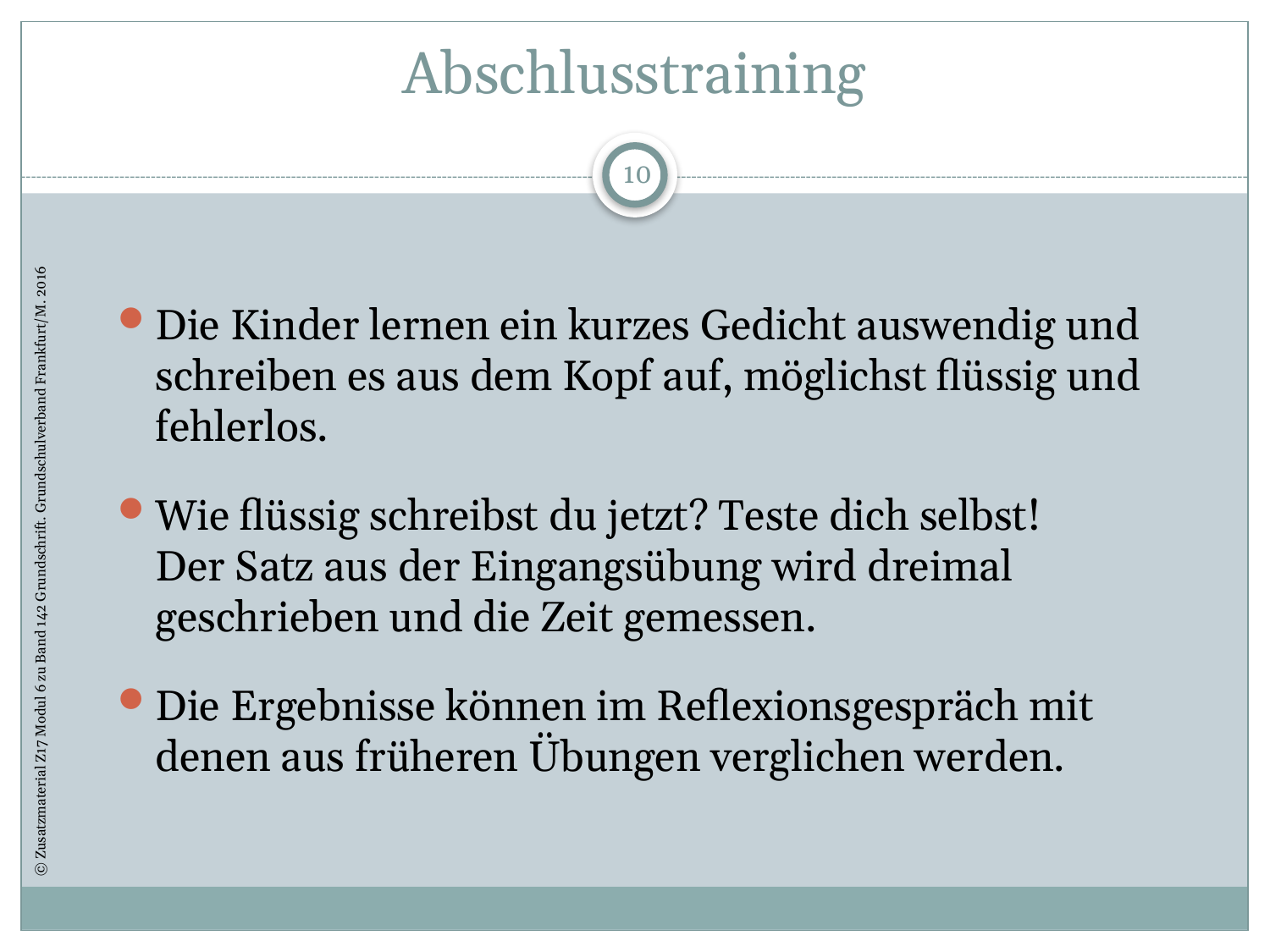

# Abschlusstraining
10
Die Kinder lernen ein kurzes Gedicht auswendig und schreiben es aus dem Kopf auf, möglichst flüssig und fehlerlos.

Wie flüssig schreibst du jetzt? Teste dich selbst!
Der Satz aus der Eingangsübung wird dreimal geschrieben und die Zeit gemessen.

Die Ergebnisse können im Reflexionsgespräch mit denen aus früheren Übungen verglichen werden.